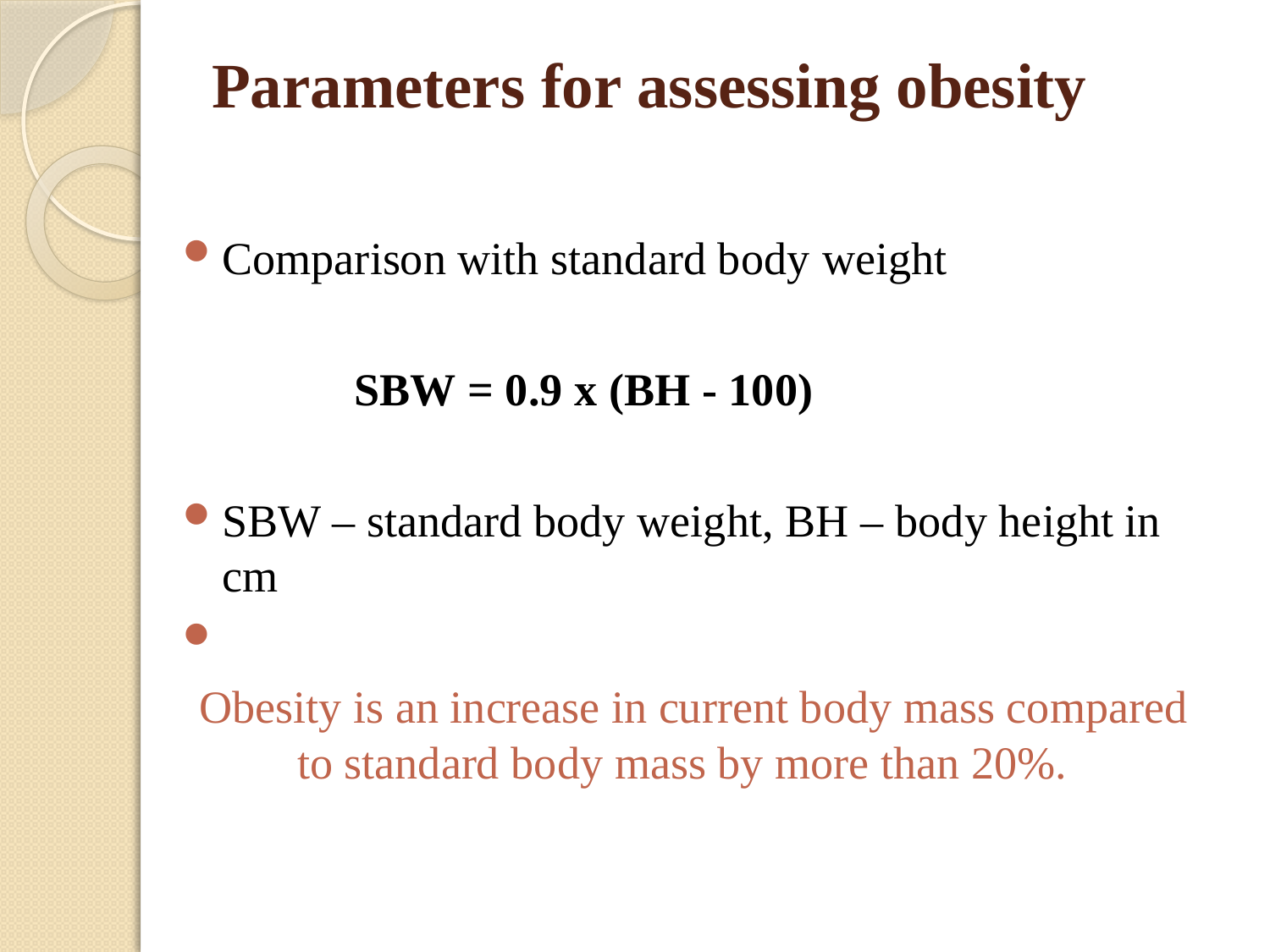

# Parameters for assessing obesity

Comparison with standard body weight

               SBW = 0.9 x (BH - 100)

SBW ‒ standard body weight, BH ‒ body height in cm

 Obesity is an increase in current body mass compared to standard body mass by more than 20%.